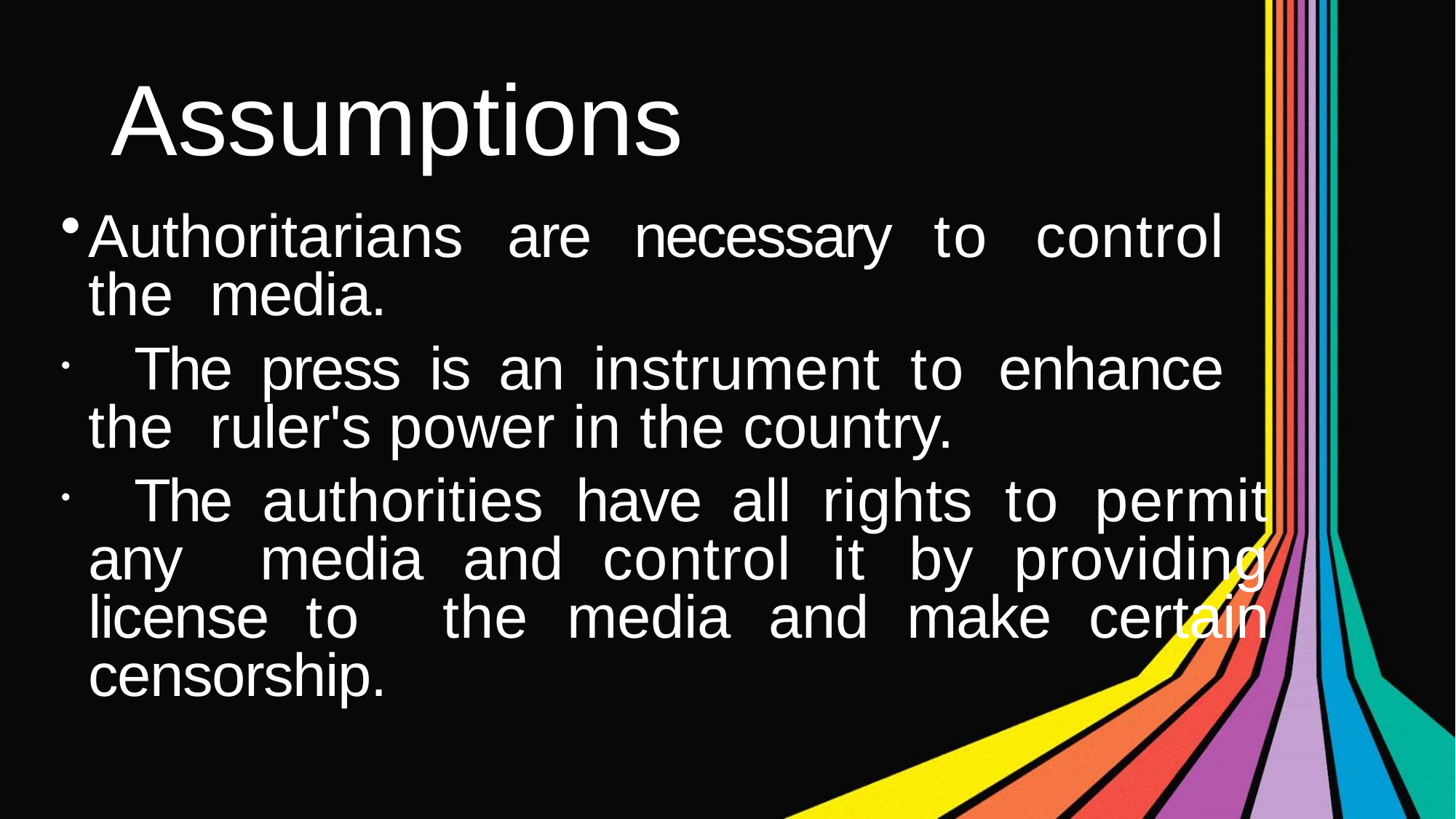

# Assumptions
Authoritarians are necessary to control the  media.
	The press is an instrument to enhance the  ruler's power in the country.
	The authorities have all rights to permit any  media and control it by providing license to  the media and make certain censorship.